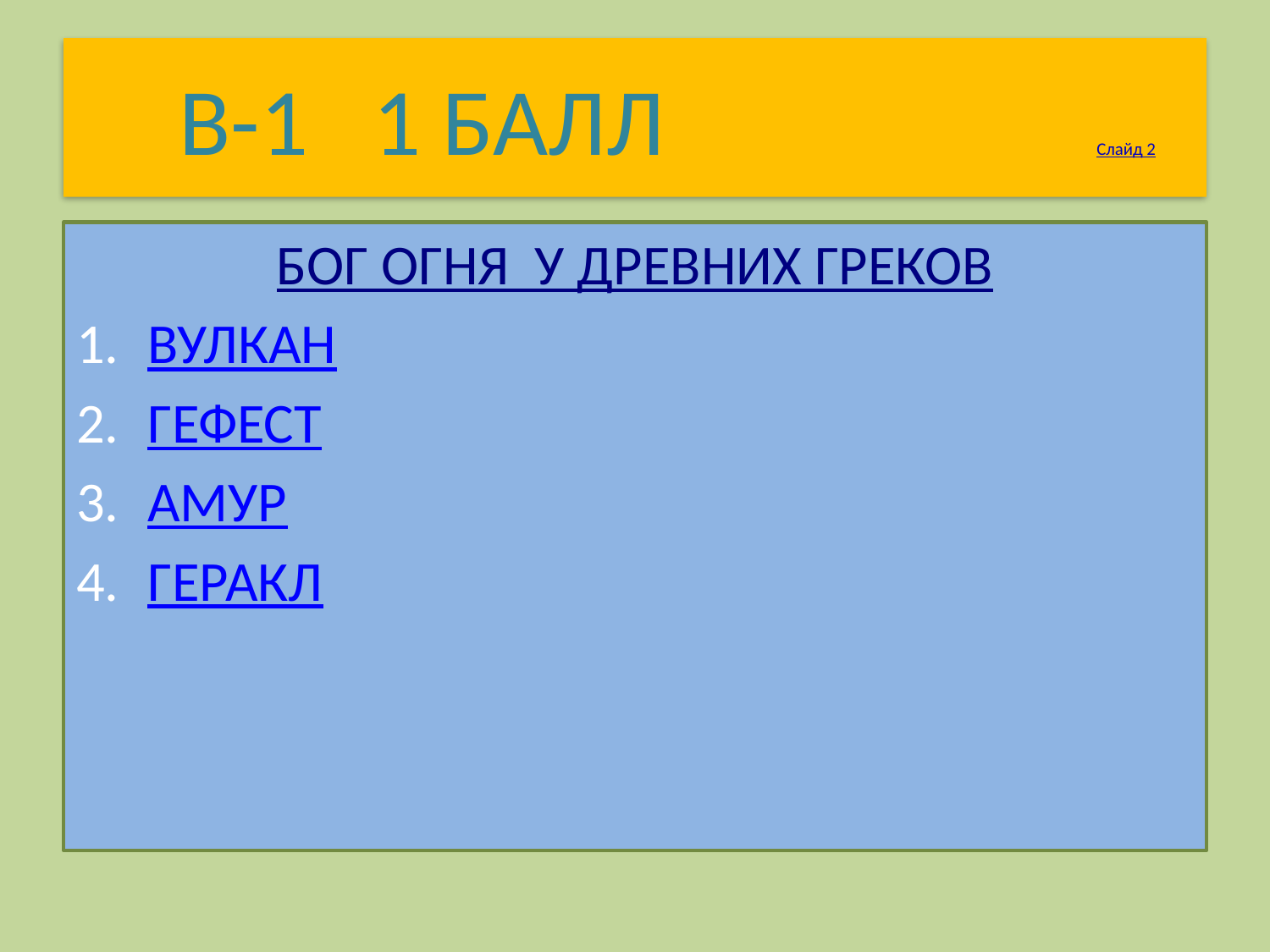

# В-1   1 БАЛЛ                    Слайд 2
БОГ ОГНЯ  У ДРЕВНИХ ГРЕКОВ
ВУЛКАН
ГЕФЕСТ
АМУР
ГЕРАКЛ